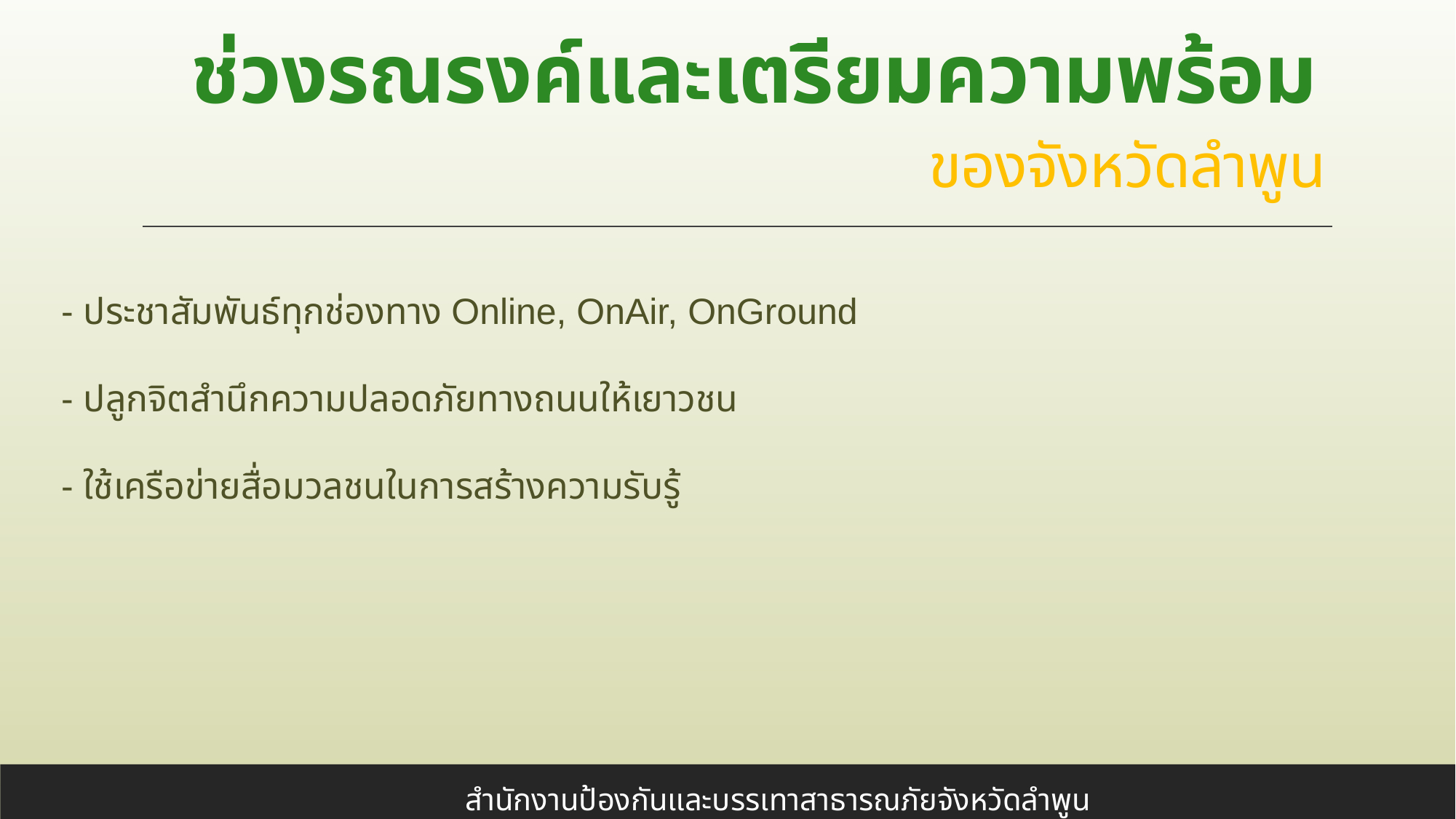

ช่วงรณรงค์และเตรียมความพร้อม
ของจังหวัดลำพูน
- ประชาสัมพันธ์ทุกช่องทาง Online, OnAir, OnGround
- ปลูกจิตสำนึกความปลอดภัยทางถนนให้เยาวชน
- ใช้เครือข่ายสื่อมวลชนในการสร้างความรับรู้
สำนักงานป้องกันและบรรเทาสาธารณภัยจังหวัดลำพูน